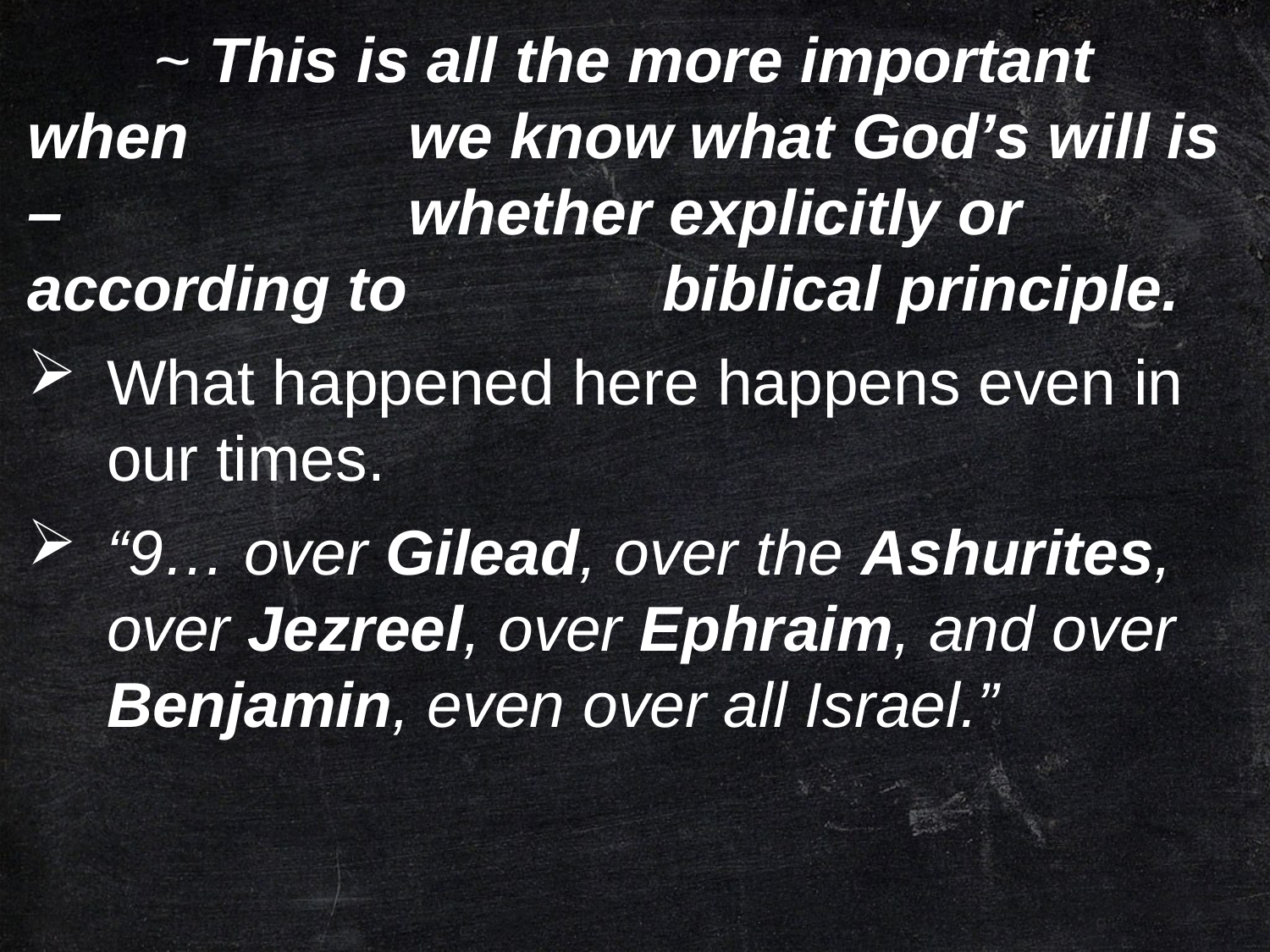

~ This is all the more important when 		we know what God’s will is – 			whether explicitly or according to 		biblical principle.
What happened here happens even in our times.
“9… over Gilead, over the Ashurites, over Jezreel, over Ephraim, and over Benjamin, even over all Israel.”